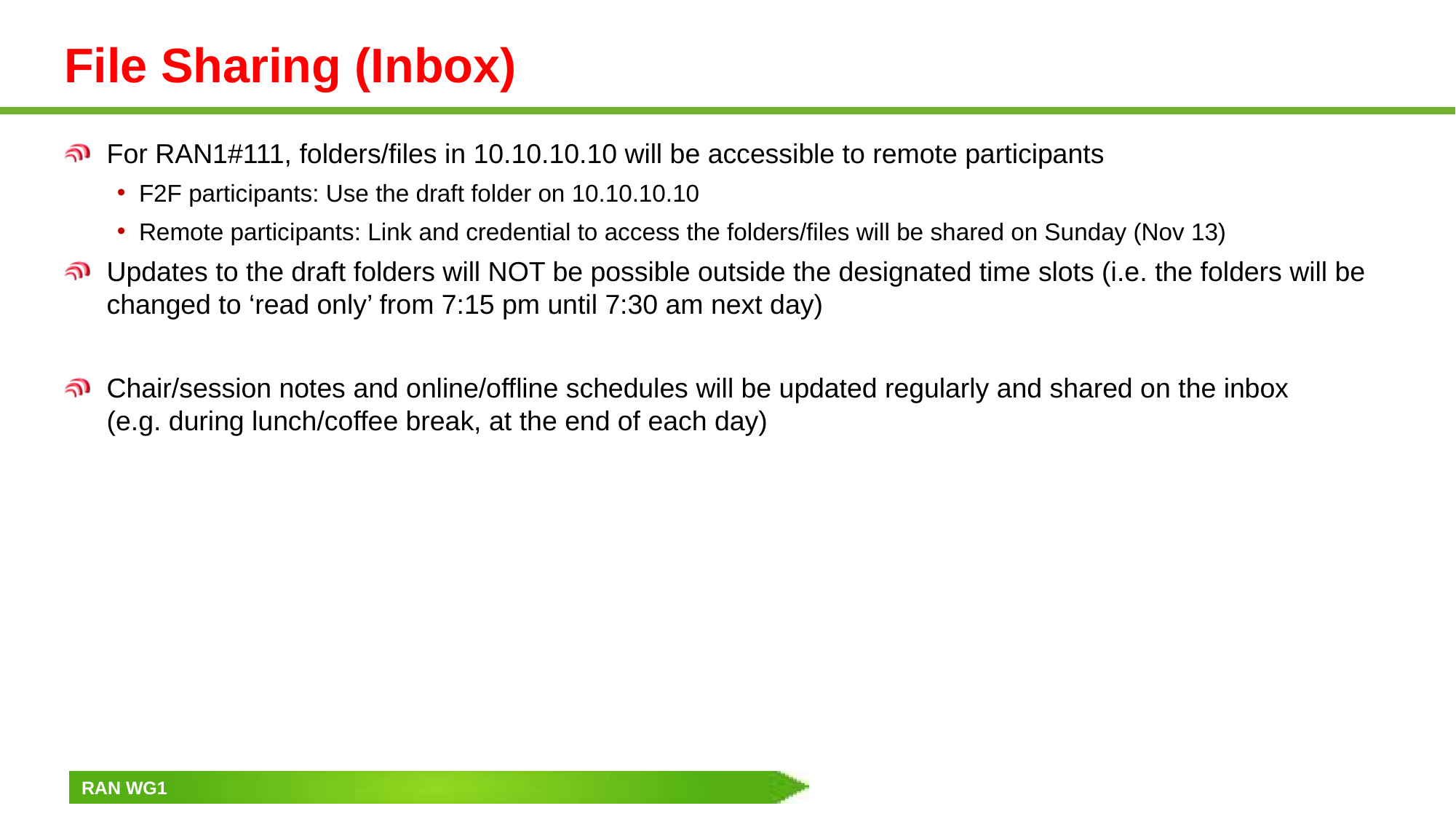

# File Sharing (Inbox)
For RAN1#111, folders/files in 10.10.10.10 will be accessible to remote participants
F2F participants: Use the draft folder on 10.10.10.10
Remote participants: Link and credential to access the folders/files will be shared on Sunday (Nov 13)
Updates to the draft folders will NOT be possible outside the designated time slots (i.e. the folders will be changed to ‘read only’ from 7:15 pm until 7:30 am next day)

Chair/session notes and online/offline schedules will be updated regularly and shared on the inbox
(e.g. during lunch/coffee break, at the end of each day)